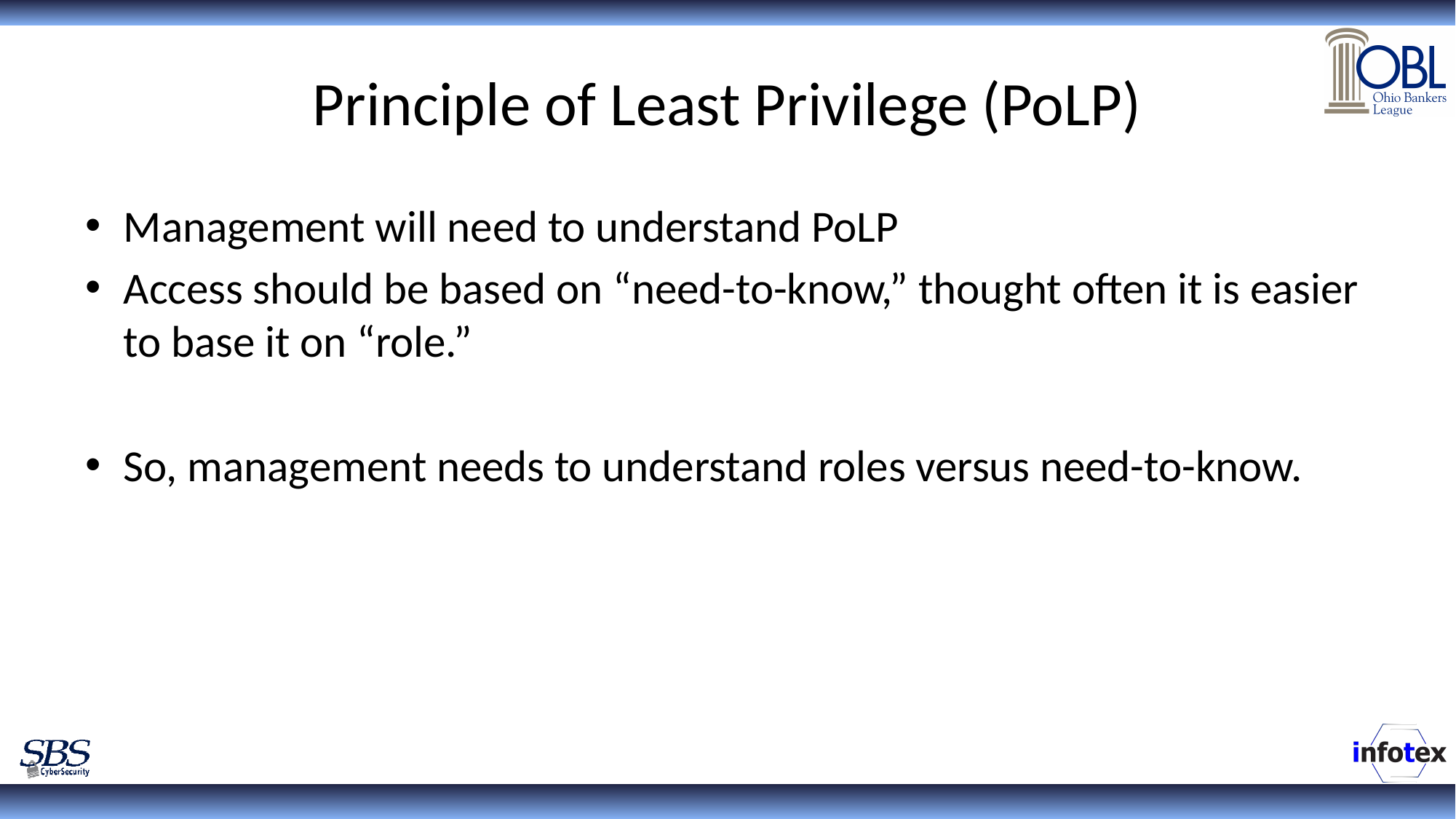

# Principle of Least Privilege (PoLP)
Management will need to understand PoLP
Access should be based on “need-to-know,” thought often it is easier to base it on “role.”

So, management needs to understand roles versus need-to-know.